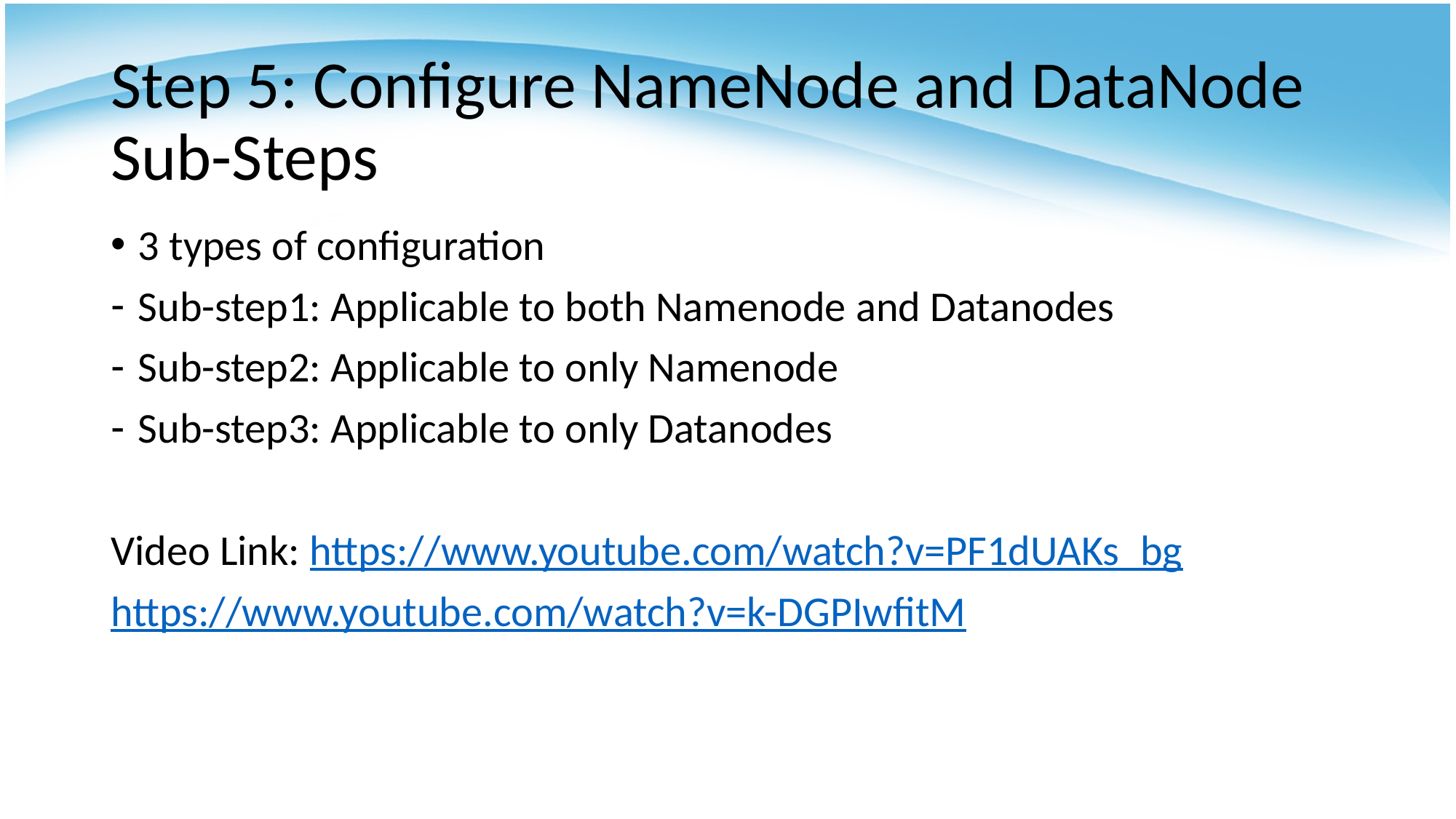

# Step 5: Configure NameNode and DataNode Sub-Steps
3 types of configuration
Sub-step1: Applicable to both Namenode and Datanodes
Sub-step2: Applicable to only Namenode
Sub-step3: Applicable to only Datanodes

Video Link: https://www.youtube.com/watch?v=PF1dUAKs_bg
https://www.youtube.com/watch?v=k-DGPIwfitM